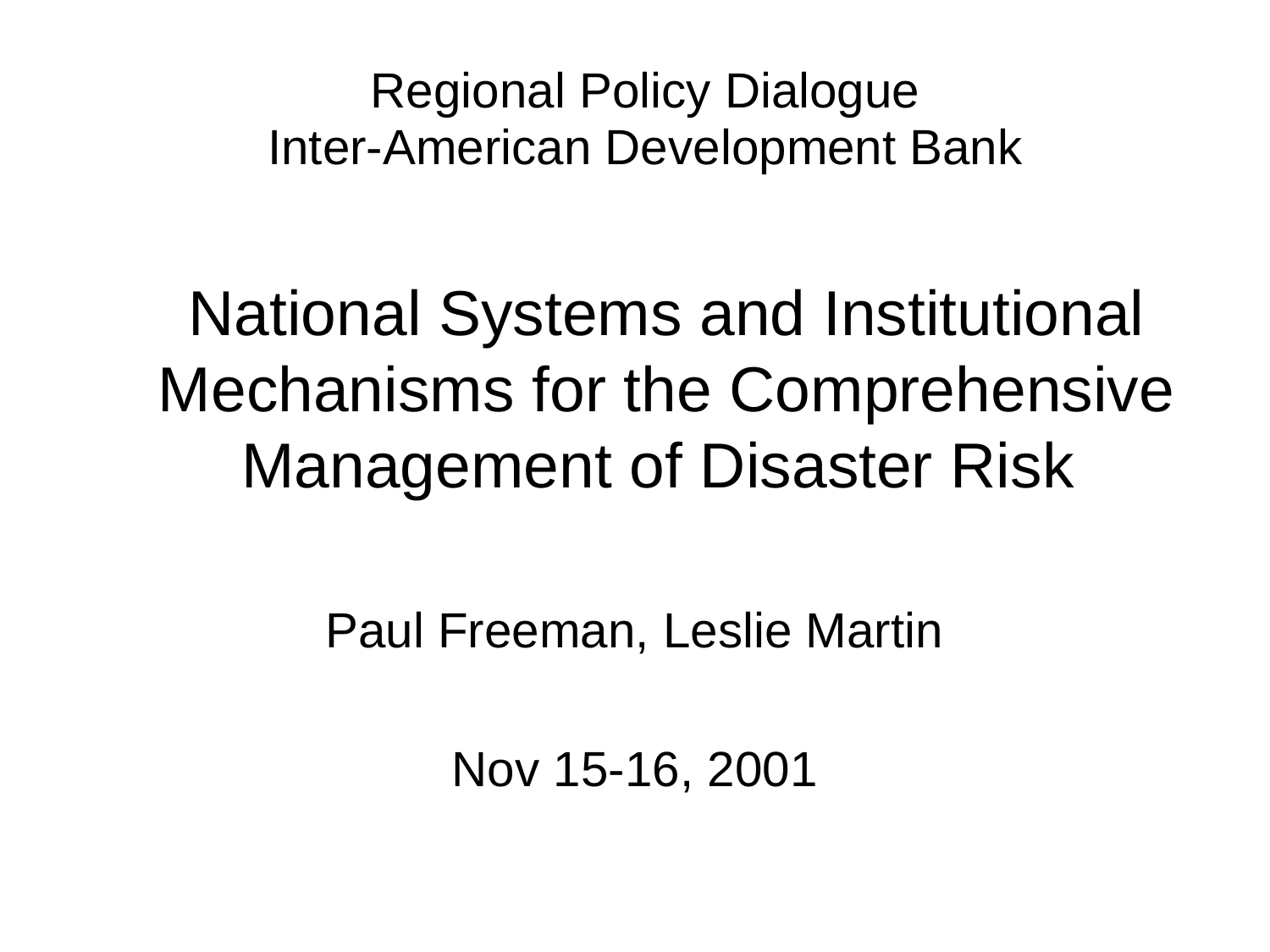

Regional Policy Dialogue
Inter-American Development Bank
# National Systems and Institutional Mechanisms for the Comprehensive Management of Disaster Risk
Paul Freeman, Leslie Martin

Nov 15-16, 2001